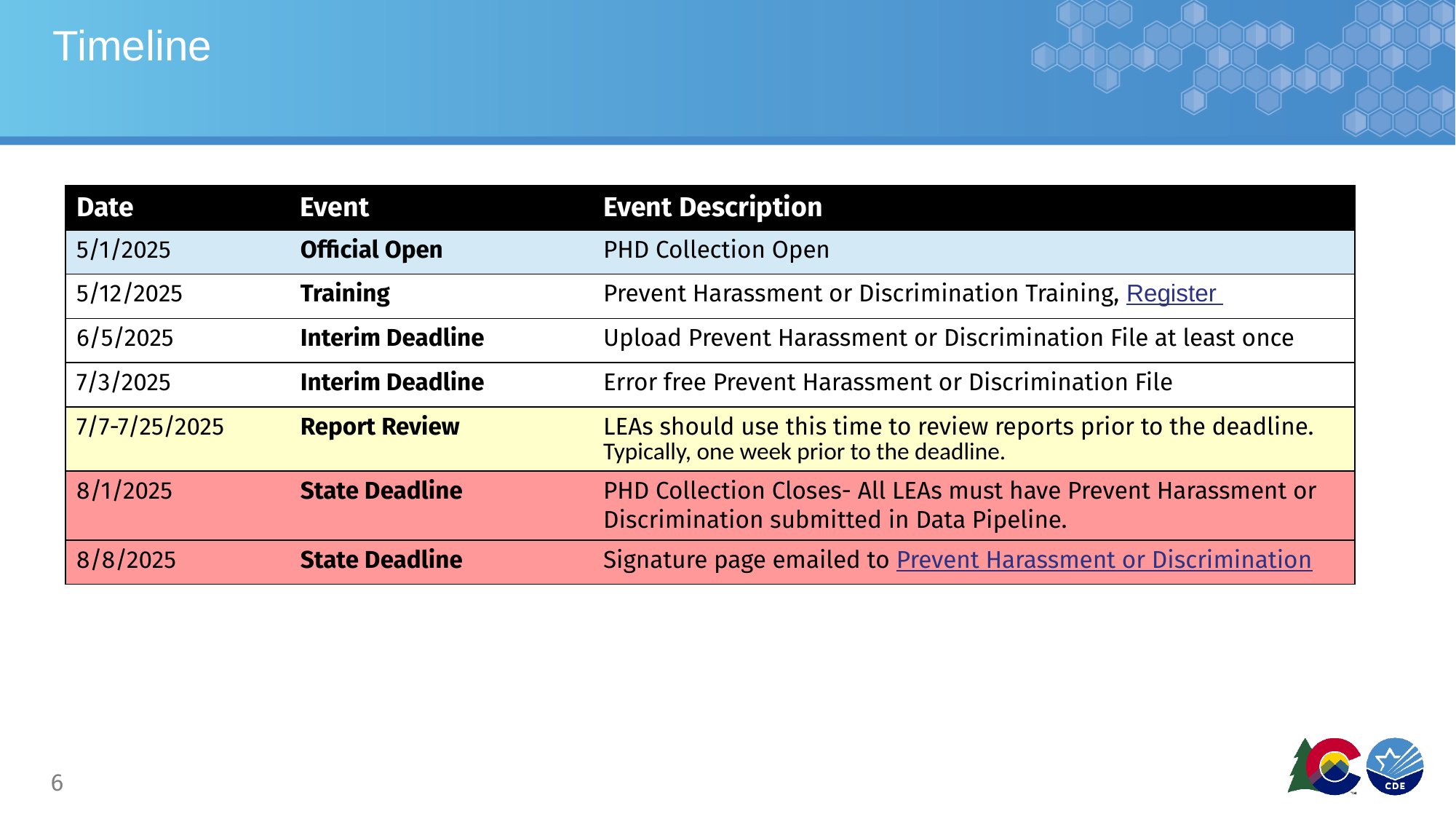

# Timeline
| Date | Event | Event Description |
| --- | --- | --- |
| 5/1/2025 | Official Open | PHD Collection Open |
| 5/12/2025 | Training | Prevent Harassment or Discrimination Training, Register |
| 6/5/2025 | Interim Deadline | Upload Prevent Harassment or Discrimination File at least once |
| 7/3/2025 | Interim Deadline | Error free Prevent Harassment or Discrimination File |
| 7/7-7/25/2025 | Report Review | LEAs should use this time to review reports prior to the deadline. Typically, one week prior to the deadline. |
| 8/1/2025 | State Deadline | PHD Collection Closes- All LEAs must have Prevent Harassment or Discrimination submitted in Data Pipeline. |
| 8/8/2025 | State Deadline | Signature page emailed to Prevent Harassment or Discrimination |
6